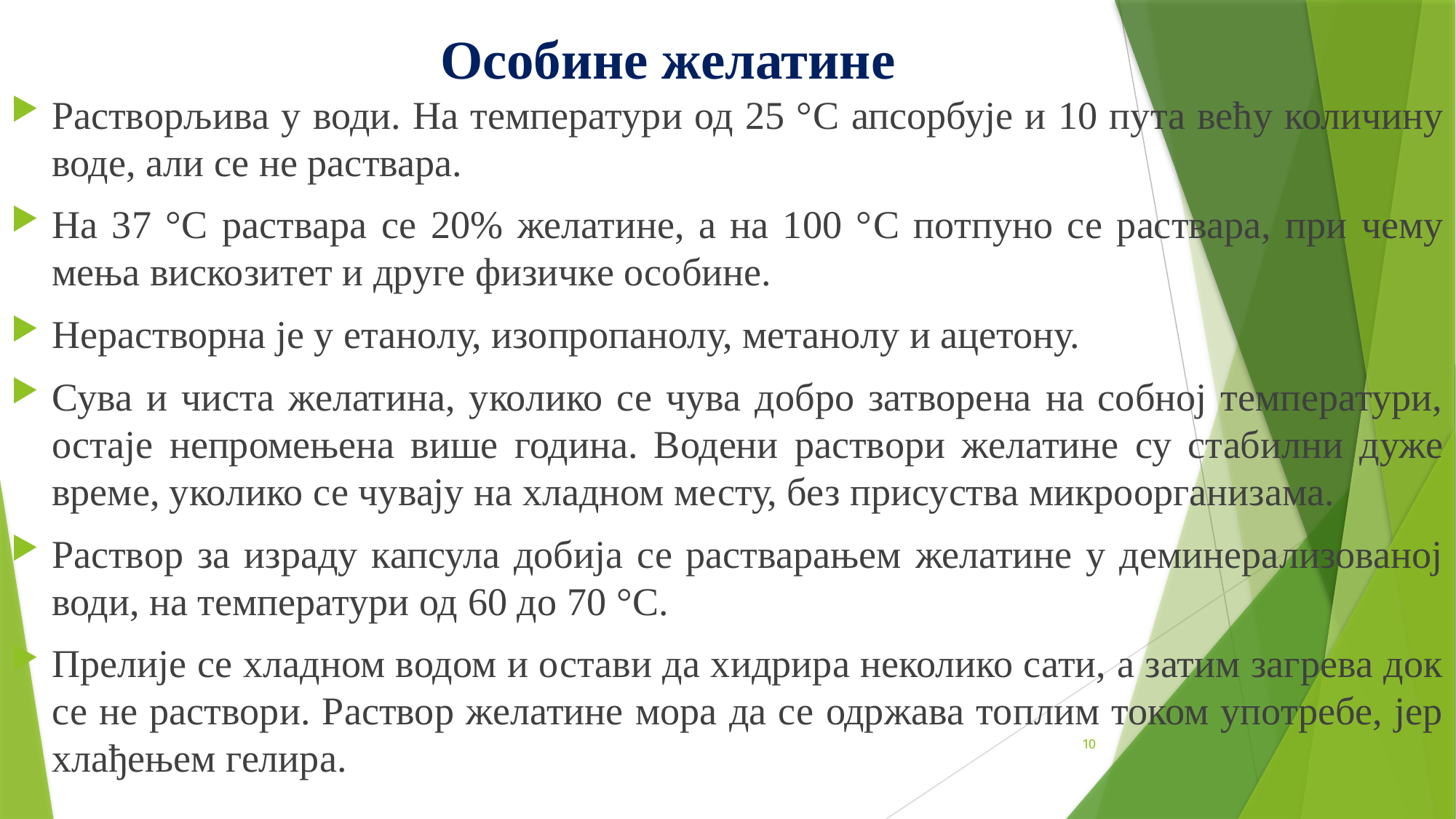

# Особине желатине
Растворљива у води. На температури од 25 °C апсорбује и 10 пута већу количину воде, али се не раствара.
На 37 °C раствара се 20% желатине, а на 100 °C потпуно се раствара, при чему мења вискозитет и друге физичке особине.
Нерастворна је у етанолу, изопропанолу, метанолу и ацетону.
Сува и чиста желатина, уколико се чува добро затворена на собној температури, остаје непромењена више година. Водени раствори желатине су стабилни дуже време, уколико се чувају на хладном месту, без присуства микроорганизама.
Раствор за израду капсула добија се растварањем желатине у деминерализованој води, на температури од 60 до 70 °C.
Прелије се хладном водом и остави да хидрира неколико сати, а затим загрева док се не раствори. Раствор желатине мора да се одржава топлим током употребе, јер хлађењем гелира.
10